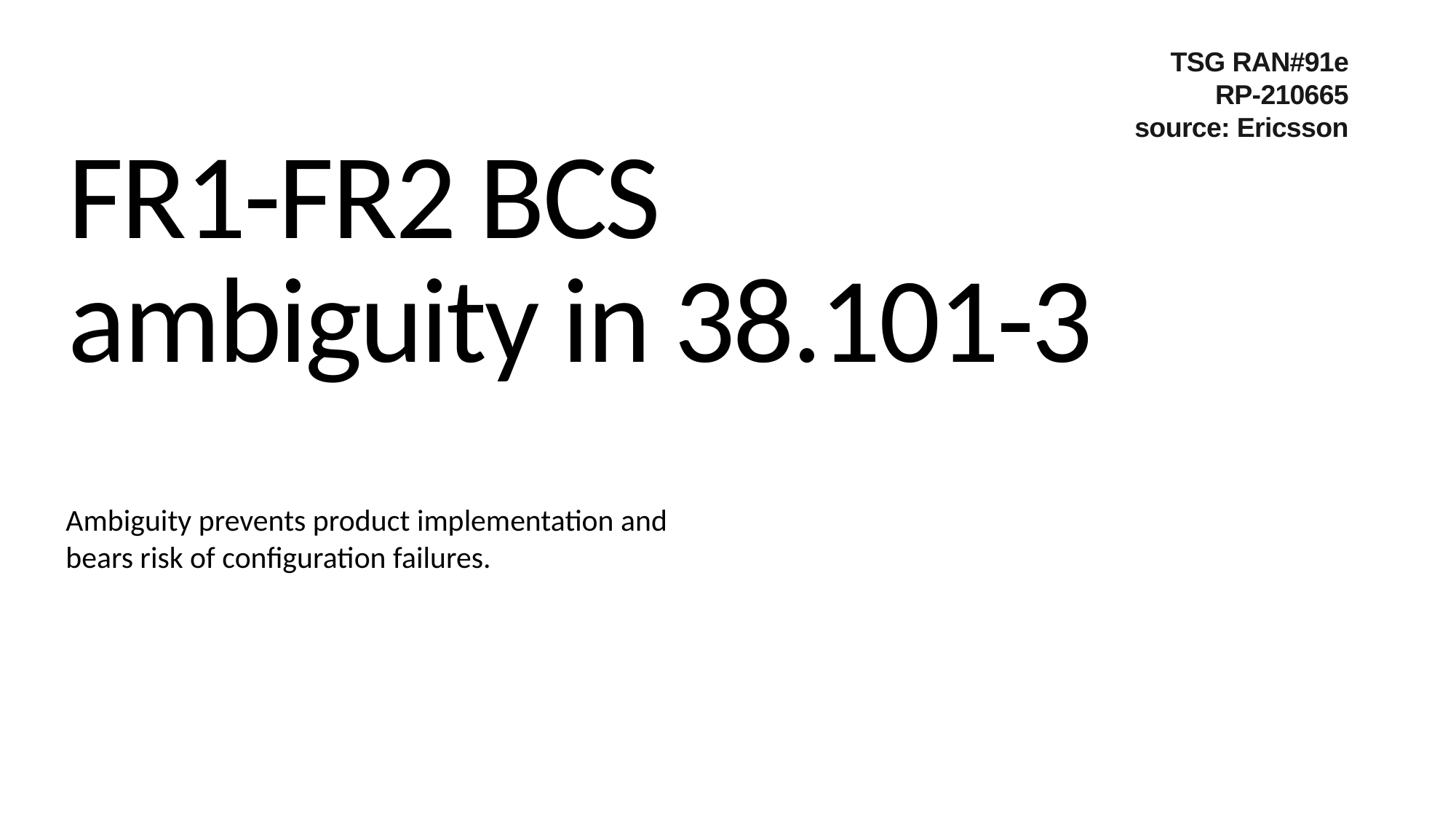

TSG RAN#91e
RP-210665
source: Ericsson
# FR1-FR2 BCS ambiguity in 38.101-3
Ambiguity prevents product implementation and bears risk of configuration failures.